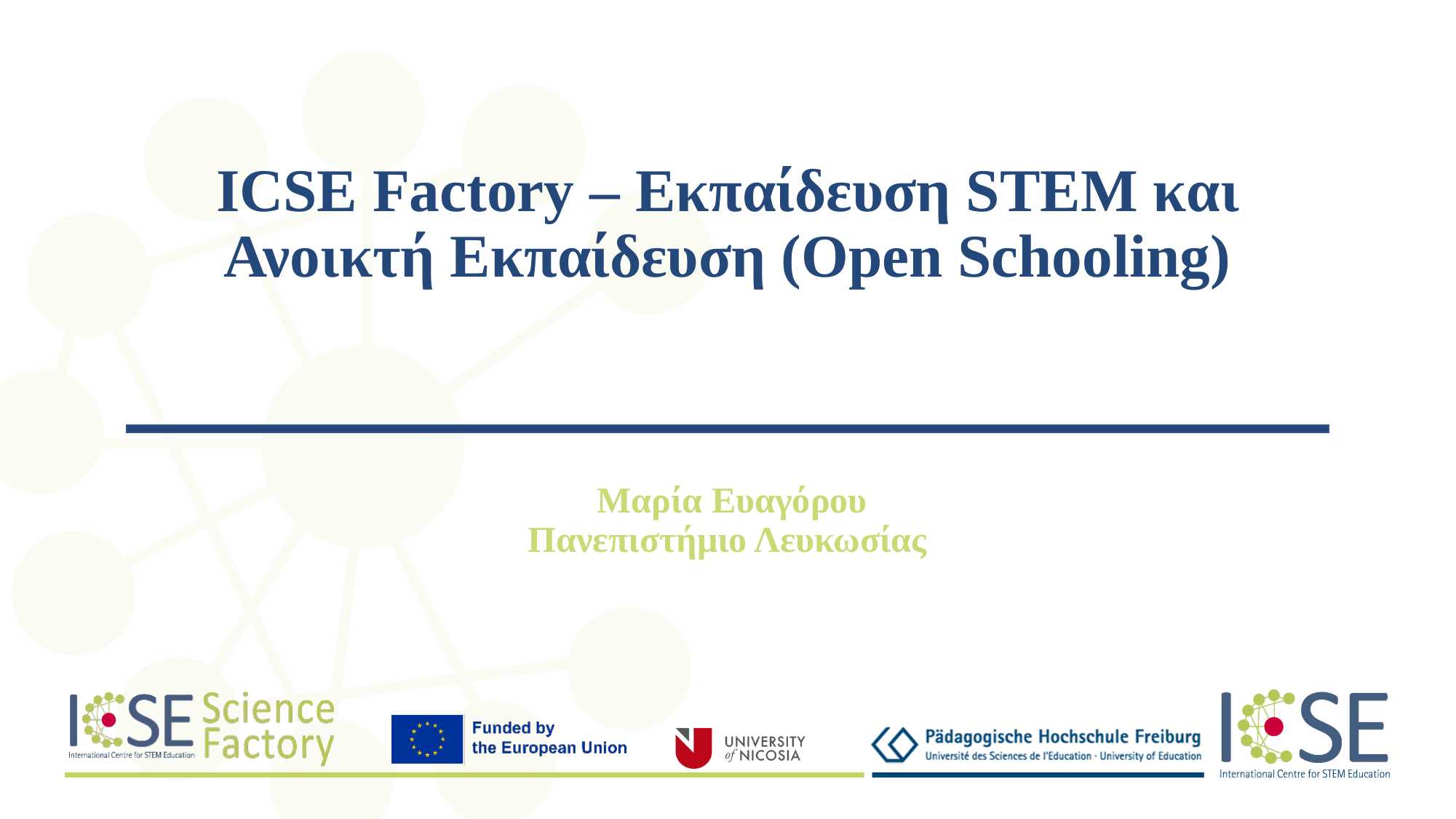

ICSE Factory – Εκπαίδευση STEM και Ανοικτή Εκπαίδευση (Open Schooling)

 Μαρία Ευαγόρου
Πανεπιστήμιο Λευκωσίας